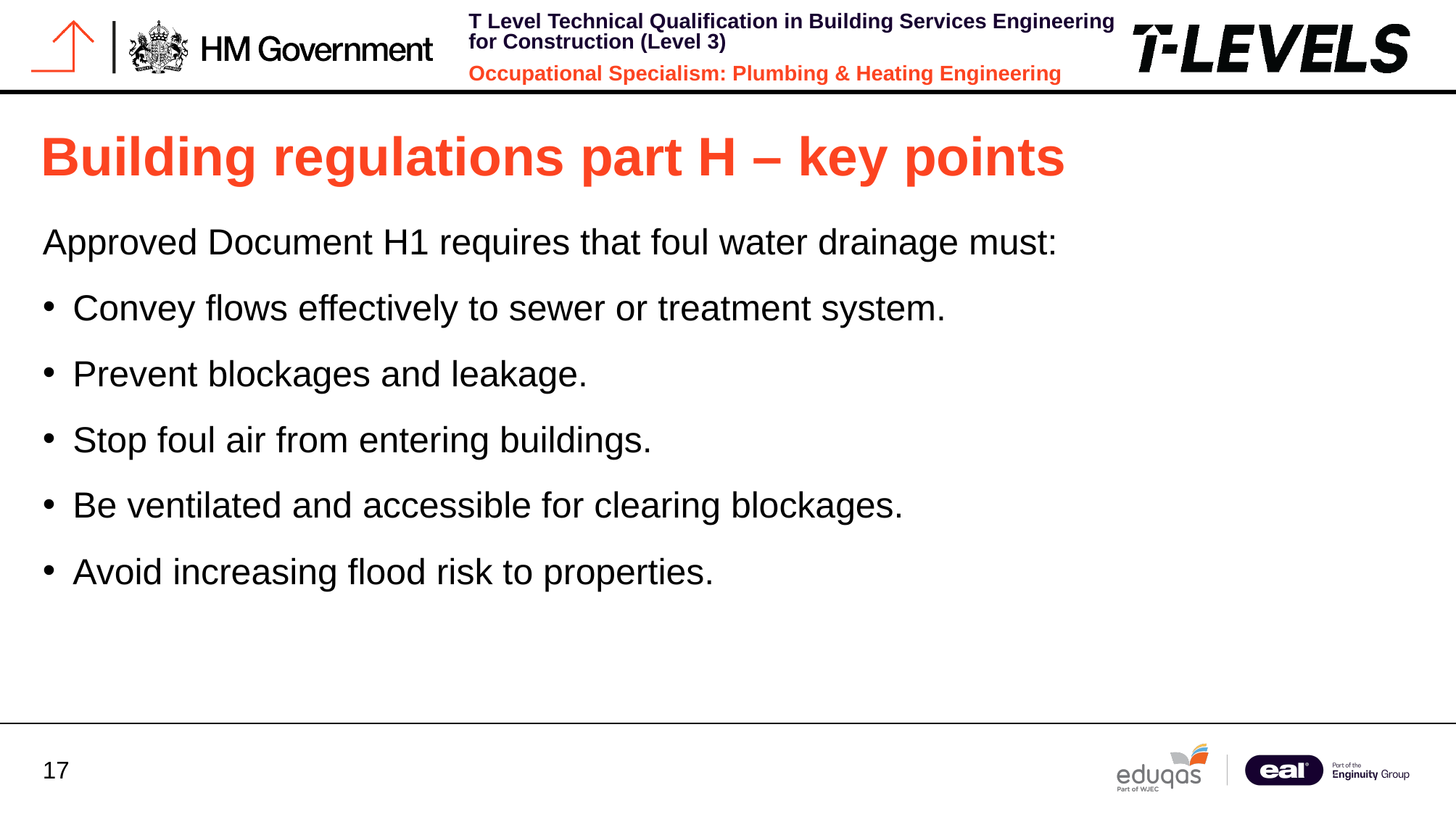

# Building regulations part H – key points
Approved Document H1 requires that foul water drainage must:
Convey flows effectively to sewer or treatment system.
Prevent blockages and leakage.
Stop foul air from entering buildings.
Be ventilated and accessible for clearing blockages.
Avoid increasing flood risk to properties.